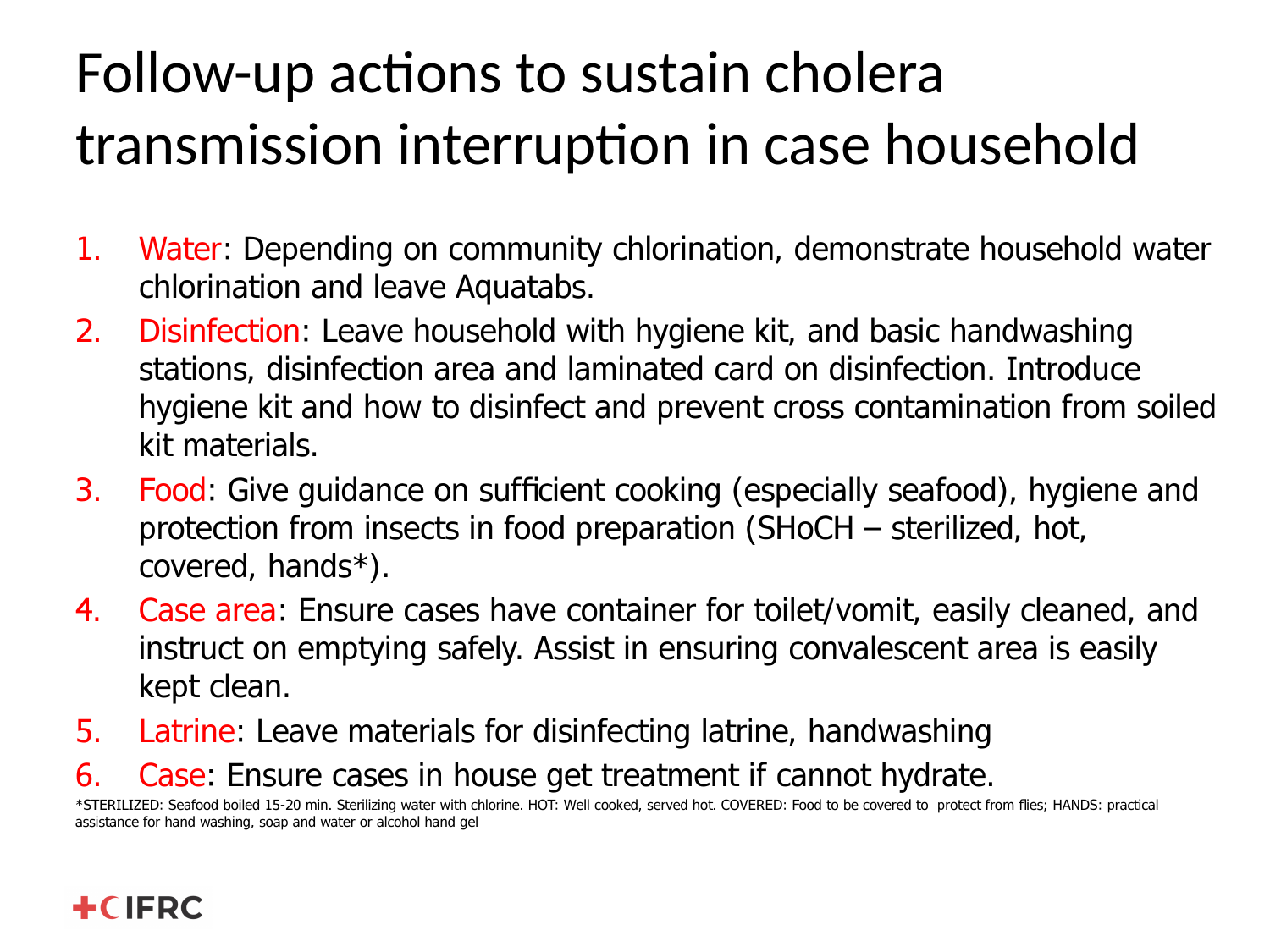

# Follow-up actions to sustain cholera transmission interruption in case household
Water: Depending on community chlorination, demonstrate household water chlorination and leave Aquatabs.
Disinfection: Leave household with hygiene kit, and basic handwashing stations, disinfection area and laminated card on disinfection. Introduce hygiene kit and how to disinfect and prevent cross contamination from soiled kit materials.
Food: Give guidance on sufficient cooking (especially seafood), hygiene and protection from insects in food preparation (SHoCH – sterilized, hot, covered, hands*).
Case area: Ensure cases have container for toilet/vomit, easily cleaned, and instruct on emptying safely. Assist in ensuring convalescent area is easily kept clean.
Latrine: Leave materials for disinfecting latrine, handwashing
Case: Ensure cases in house get treatment if cannot hydrate.
*STERILIZED: Seafood boiled 15-20 min. Sterilizing water with chlorine. HOT: Well cooked, served hot. COVERED: Food to be covered to  protect from flies; HANDS: practical assistance for hand washing, soap and water or alcohol hand gel